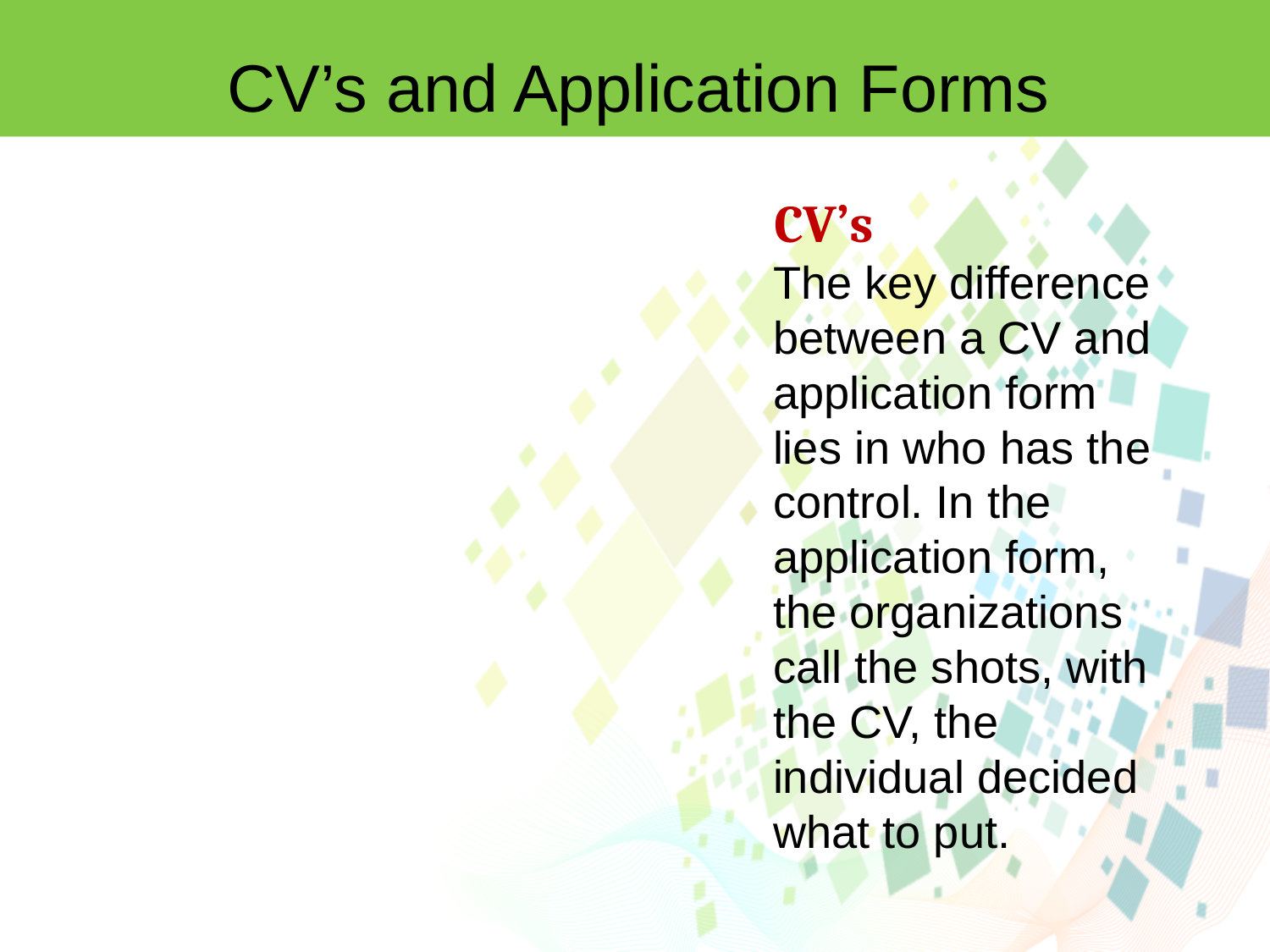

CV’s and Application Forms
CV’s
The key difference between a CV and application form lies in who has the control. In the application form, the organizations call the shots, with the CV, the individual decided what to put.